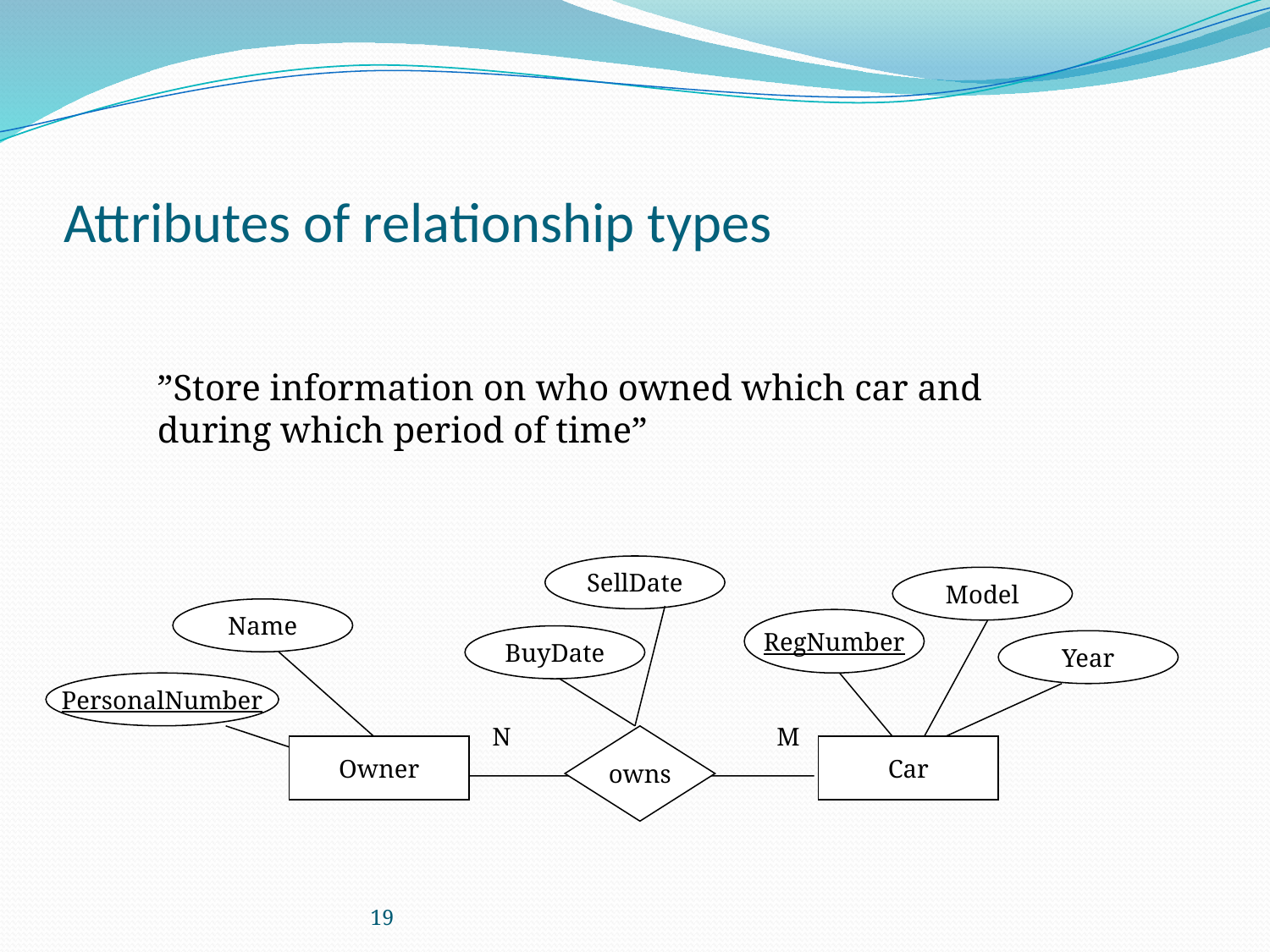

# Attributes of relationship types
”Store information on who owned which car and during which period of time”
SellDate

BuyDate

Model
Name
RegNumber

Year

PersonalNumber

N
M

owns
Owner
Car

19